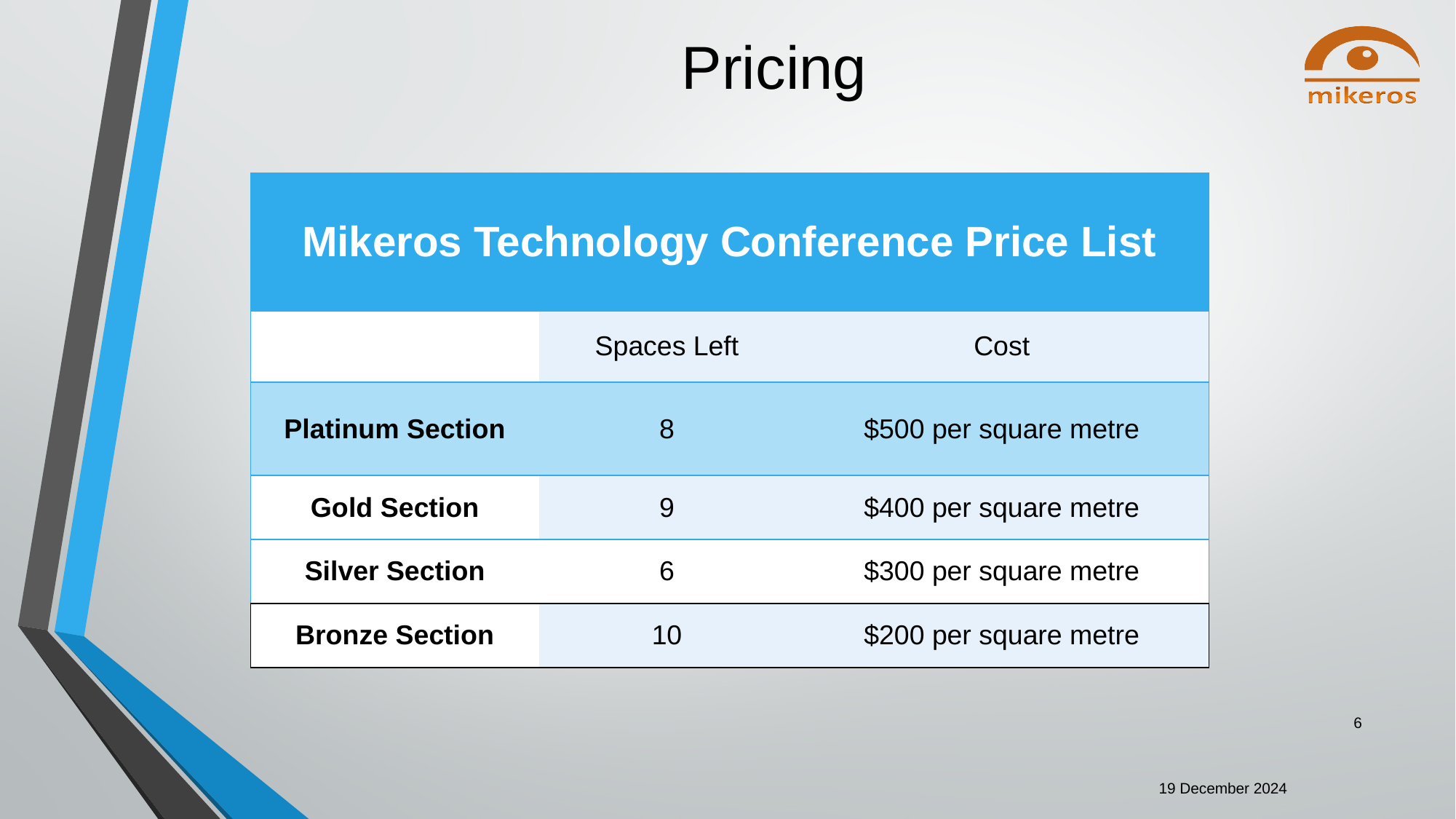

# Pricing
| Mikeros Technology Conference Price List |  |  |
| --- | --- | --- |
|  | Spaces Left | Cost |
| Platinum Section | 8 | $500 per square metre |
| Gold Section | 9 | $400 per square metre |
| Silver Section | 6 | $300 per square metre |
| Bronze Section | 10 | $200 per square metre |
6
19 December 2024